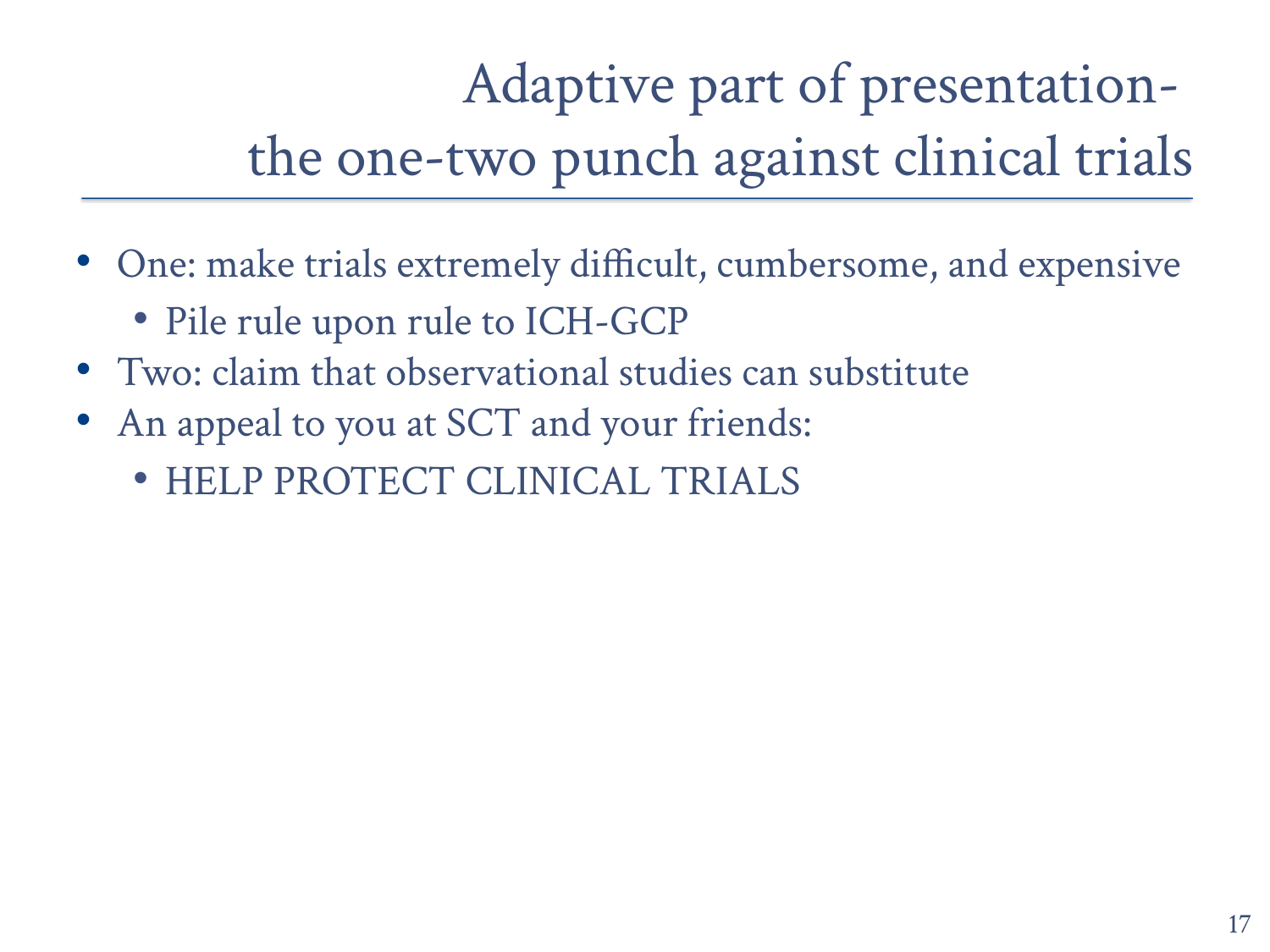

# Adaptive part of presentation- the one-two punch against clinical trials
One: make trials extremely difficult, cumbersome, and expensive
Pile rule upon rule to ICH-GCP
Two: claim that observational studies can substitute
An appeal to you at SCT and your friends:
HELP PROTECT CLINICAL TRIALS
17